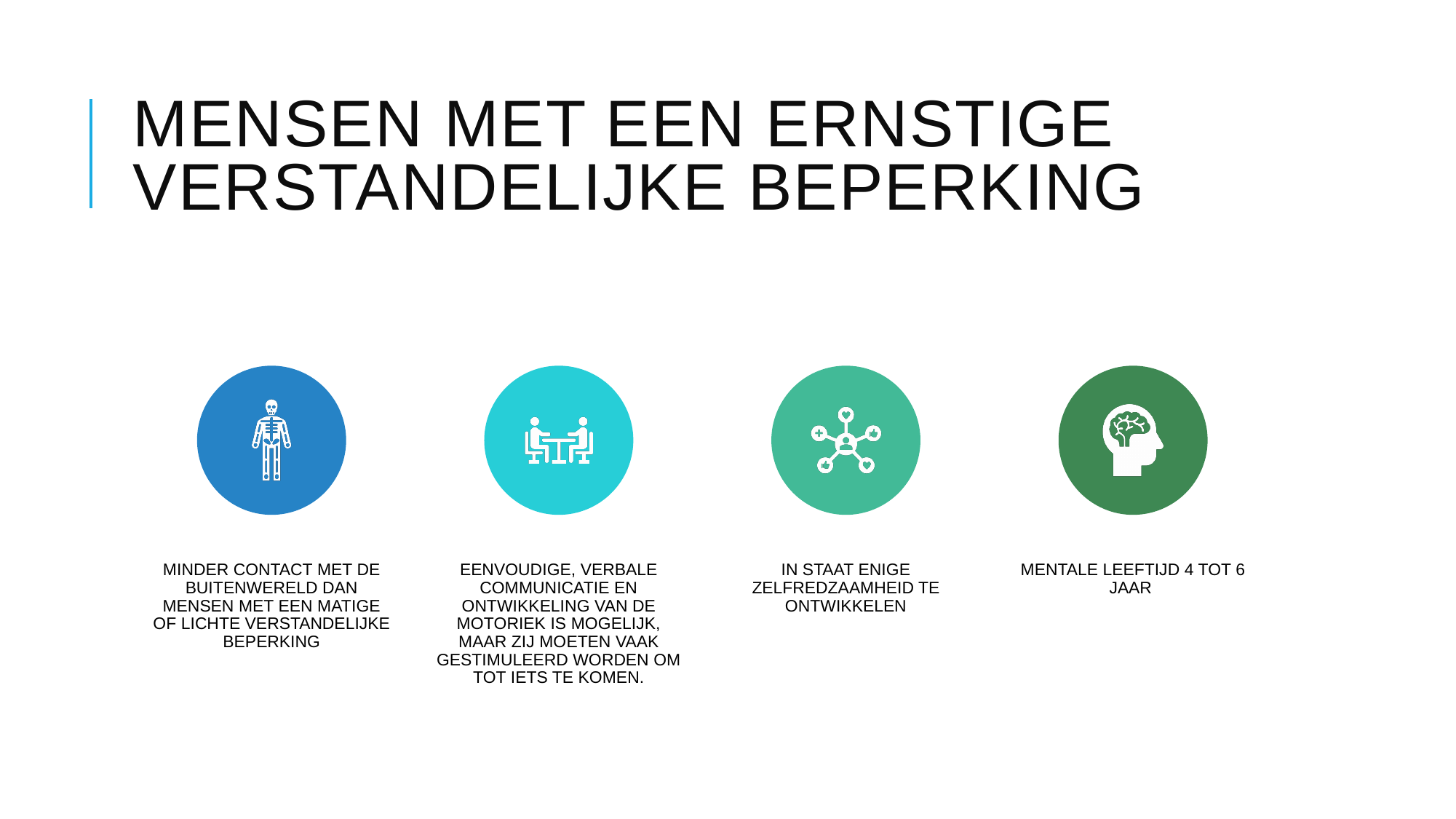

# Mensen met een ernstige verstandelijke beperking
minder contact met de buitenwereld dan mensen met een matige of lichte verstandelijke beperking
Eenvoudige, verbale communicatie en ontwikkeling van de motoriek is mogelijk, maar zij moeten vaak gestimuleerd worden om tot iets te komen.
in staat enige zelfredzaamheid te ontwikkelen
mentale leeftijd 4 tot 6 jaar